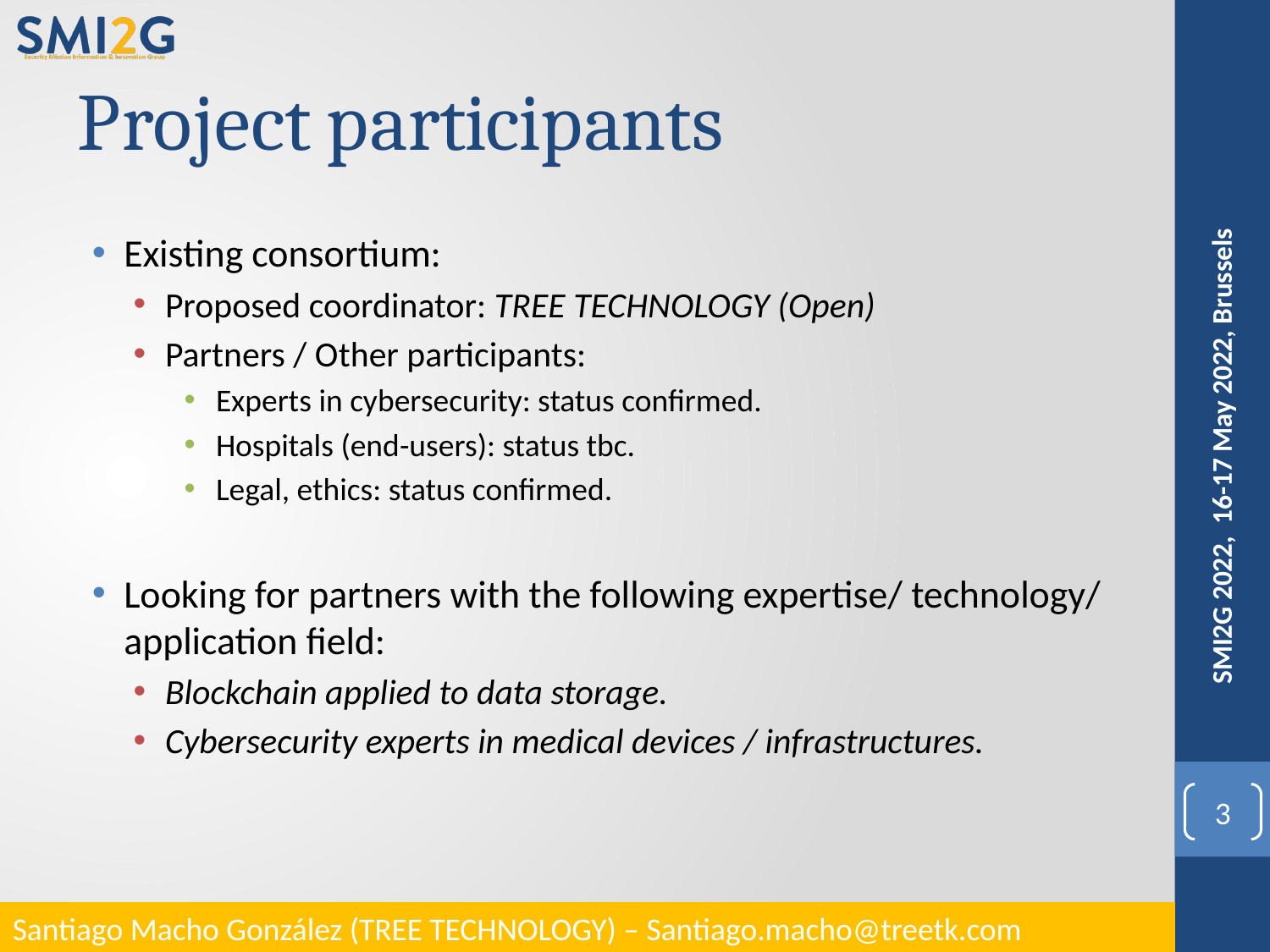

# Project participants
Existing consortium:
Proposed coordinator: TREE TECHNOLOGY (Open)
Partners / Other participants:
Experts in cybersecurity: status confirmed.
Hospitals (end-users): status tbc.
Legal, ethics: status confirmed.

Looking for partners with the following expertise/ technology/ application field:
Blockchain applied to data storage.
Cybersecurity experts in medical devices / infrastructures.

SMI2G 2022,  16-17 May 2022, Brussels
3
Santiago Macho González (TREE TECHNOLOGY) – Santiago.macho@treetk.com